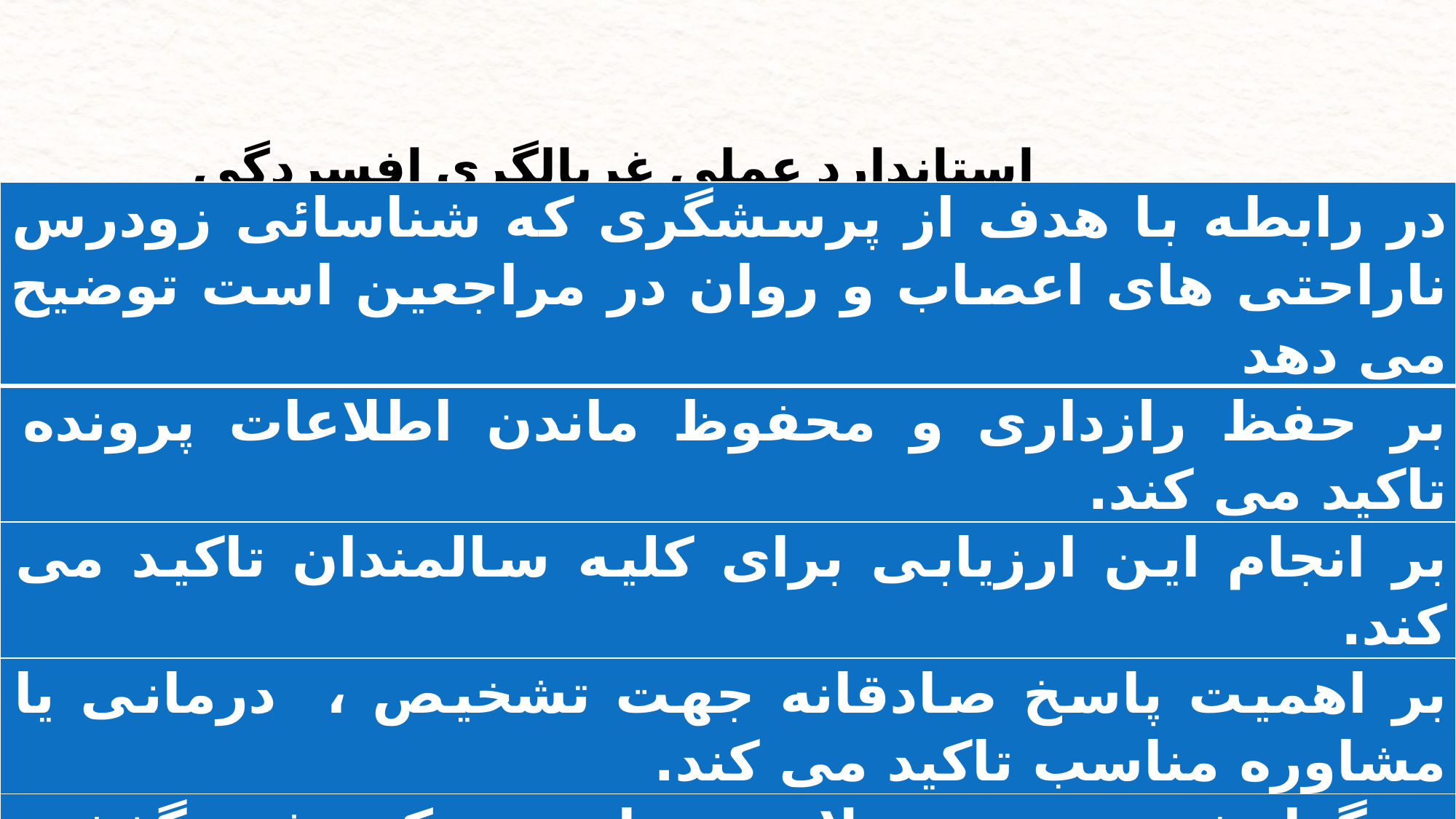

# استاندارد عملی غربالگری افسردگی
| در رابطه با هدف از پرسشگری که شناسائی زودرس ناراحتی های اعصاب و روان در مراجعین است توضیح می دهد |
| --- |
| بر حفظ رازداری و محفوظ ماندن اطلاعات پرونده تاکید می کند. |
| بر انجام این ارزیابی برای کلیه سالمندان تاکید می کند. |
| بر اهمیت پاسخ صادقانه جهت تشخیص ، درمانی یا مشاوره مناسب تاکید می کند. |
| بر گزارش وضعیت سلامت روان در یک هفته گذشته تاکید می کند. |
| در مورد مسلط بودن سالمند به زبان فارسی یا نیاز به ترجمه متن پرسشنامه به زبان محلی سوال می پرسد. |